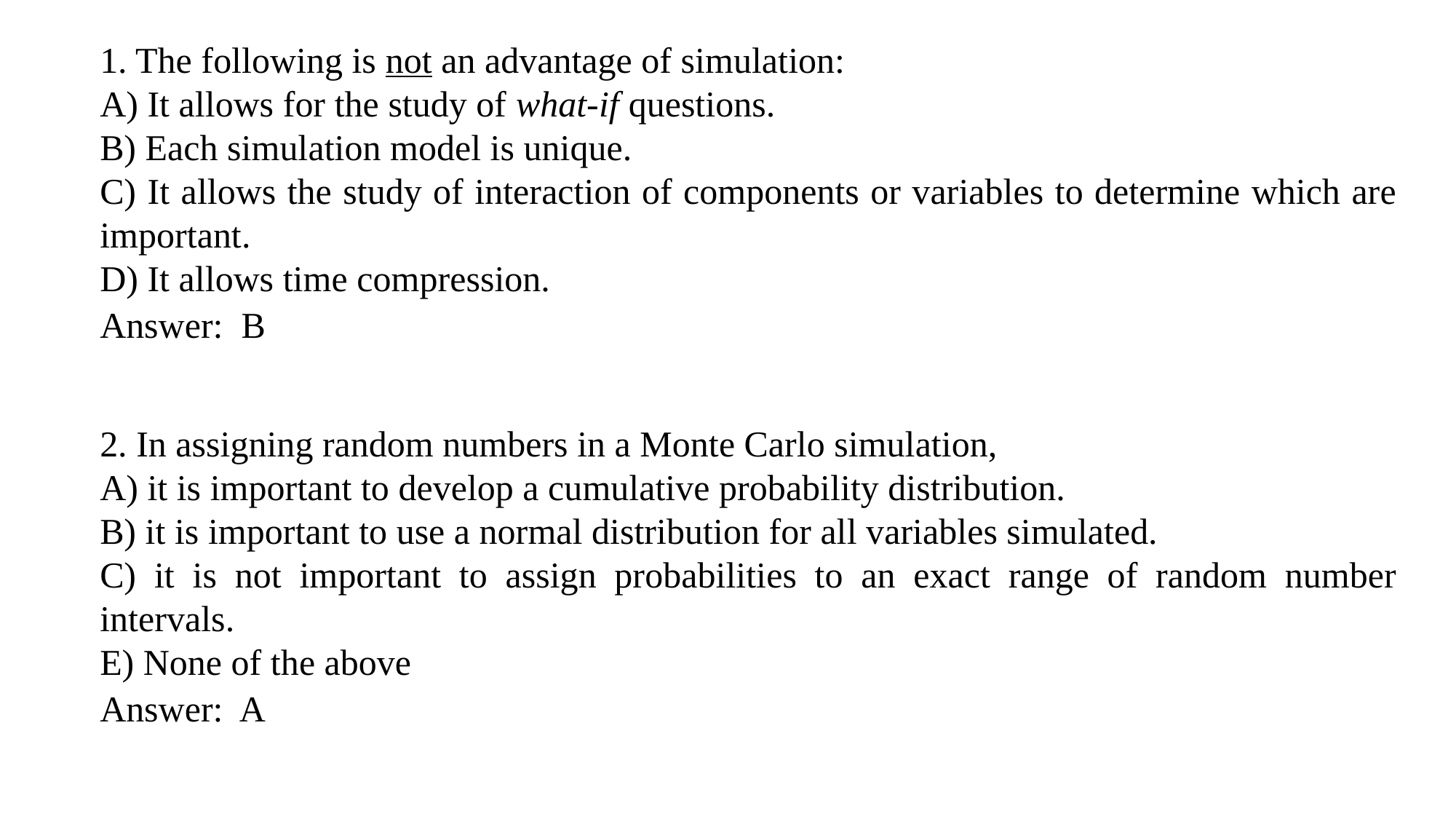

1. The following is not an advantage of simulation:
A) It allows for the study of what-if questions.
B) Each simulation model is unique.
C) It allows the study of interaction of components or variables to determine which are important.
D) It allows time compression.
Answer:  B
2. In assigning random numbers in a Monte Carlo simulation,
A) it is important to develop a cumulative probability distribution.
B) it is important to use a normal distribution for all variables simulated.
C) it is not important to assign probabilities to an exact range of random number intervals.
E) None of the above
Answer:  A